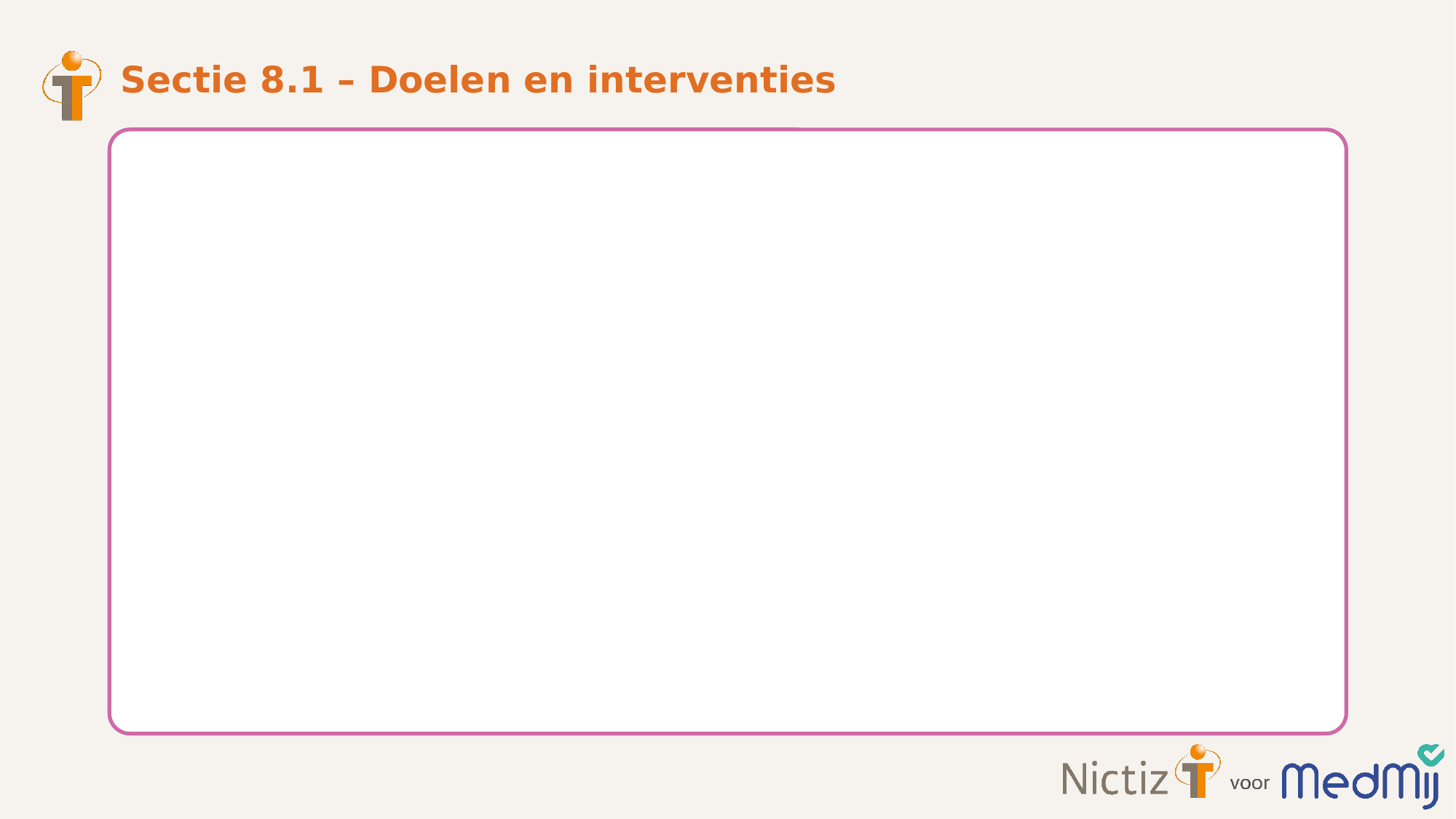

# Sectie 8.1 – Doelen en interventies